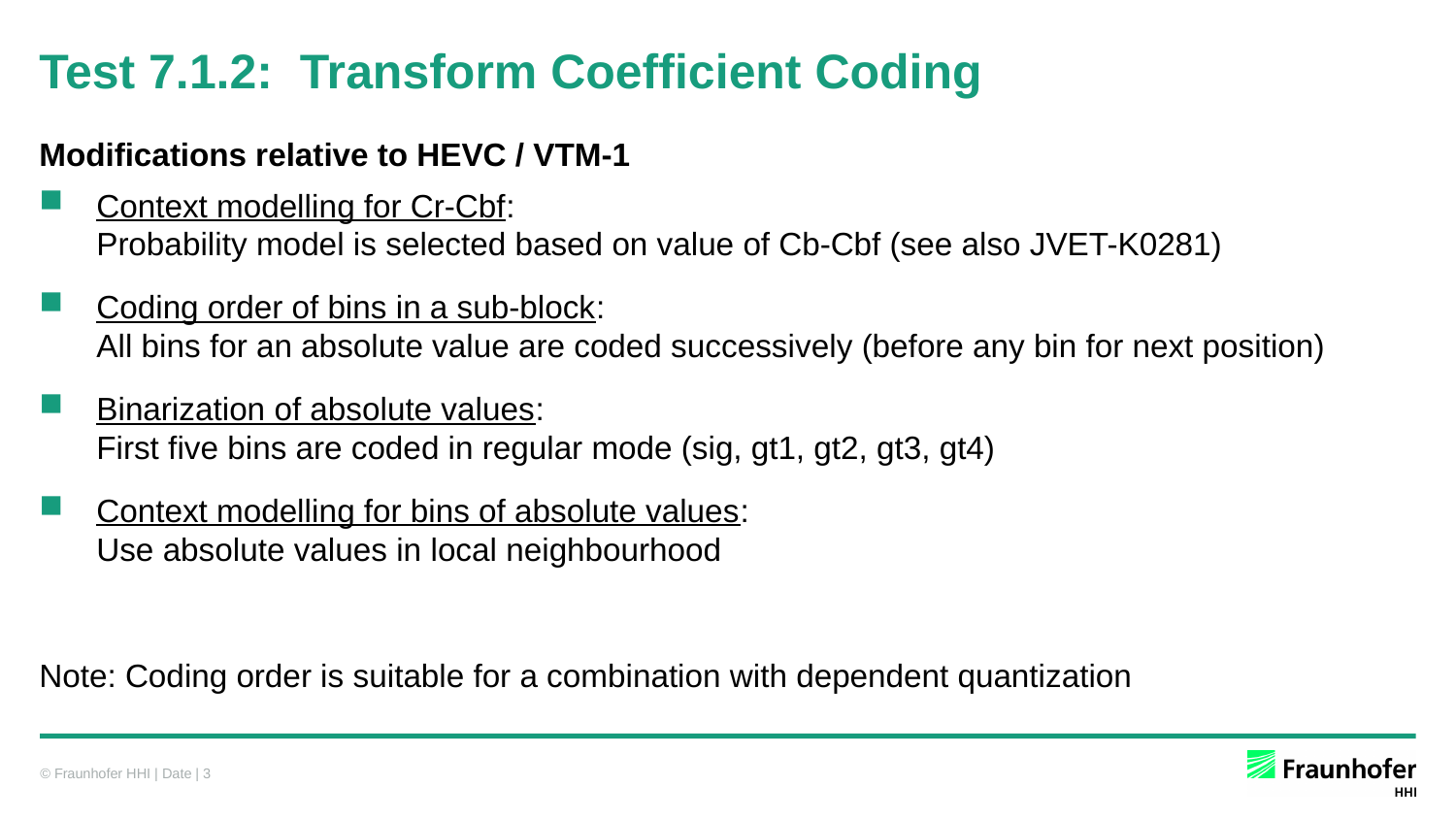

# Test 7.1.2:  Transform Coefficient Coding
Modifications relative to HEVC / VTM-1
Context modelling for Cr-Cbf:
Probability model is selected based on value of Cb-Cbf (see also JVET-K0281)
Coding order of bins in a sub-block:
All bins for an absolute value are coded successively (before any bin for next position)
Binarization of absolute values:
First five bins are coded in regular mode (sig, gt1, gt2, gt3, gt4)
Context modelling for bins of absolute values:
Use absolute values in local neighbourhood

Note: Coding order is suitable for a combination with dependent quantization